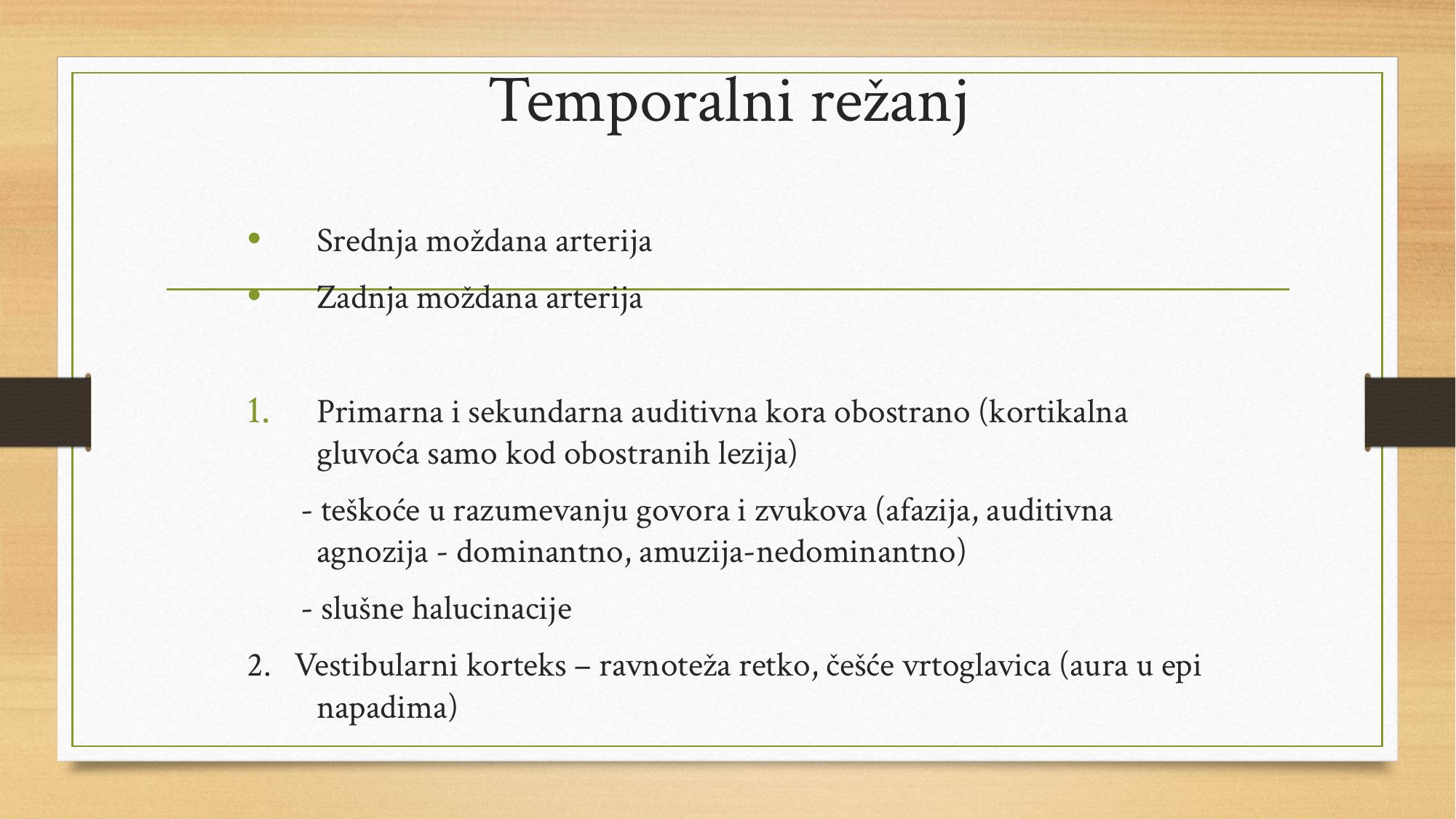

# Temporalni režanj

Srednja moždana arterija
Zadnja moždana arterija

Primarna i sekundarna auditivna kora obostrano (kortikalna gluvoća samo kod obostranih lezija)
       - teškoće u razumevanju govora i zvukova (afazija, auditivna agnozija - dominantno, amuzija-nedominantno)
       - slušne halucinacije
2.   Vestibularni korteks – ravnoteža retko, češće vrtoglavica (aura u epi napadima)